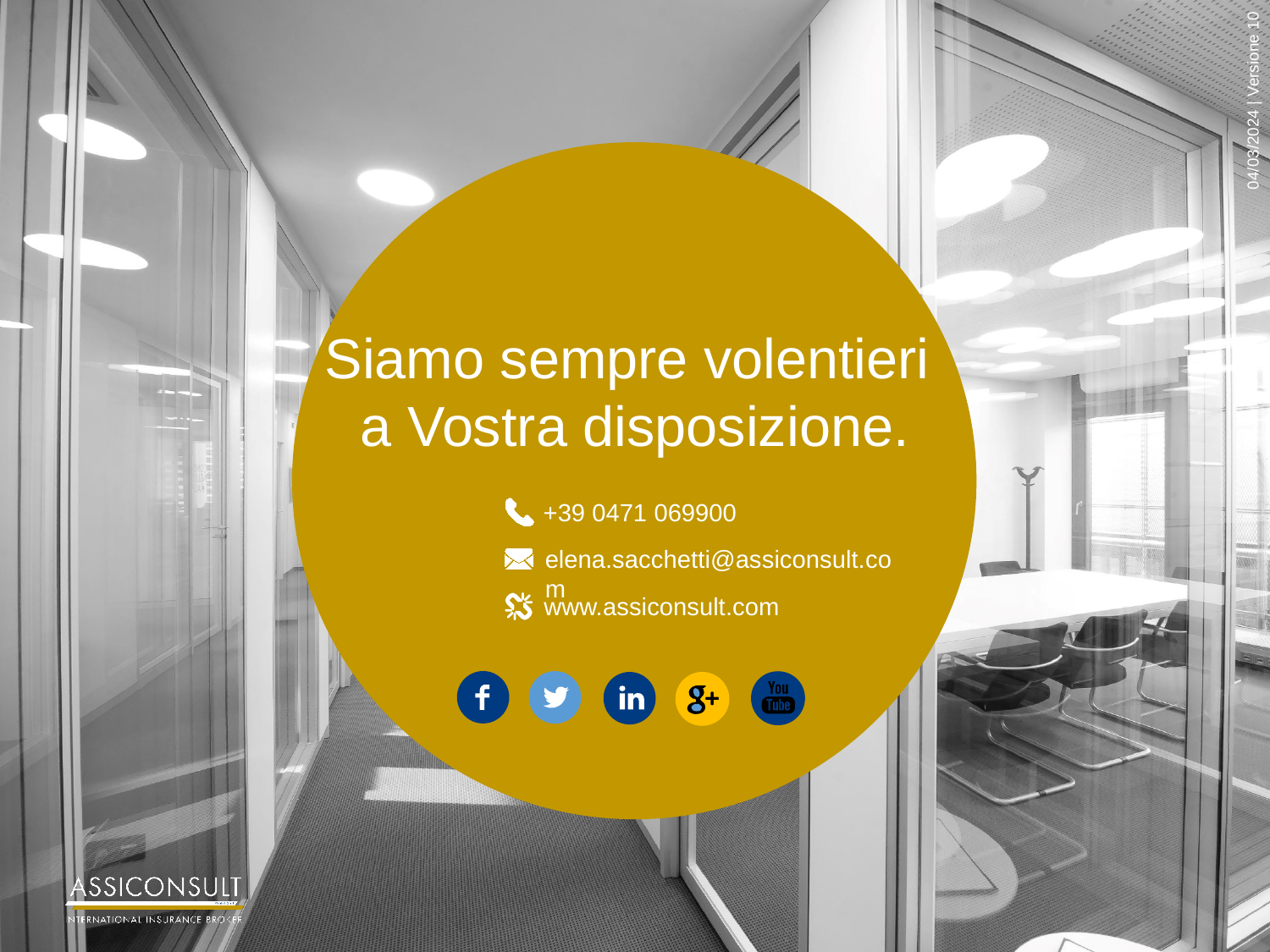

04/03/2024 | Versione 10
Siamo sempre volentieri
a Vostra disposizione.
+39 0471 069900
elena.sacchetti@assiconsult.com
www.assiconsult.com